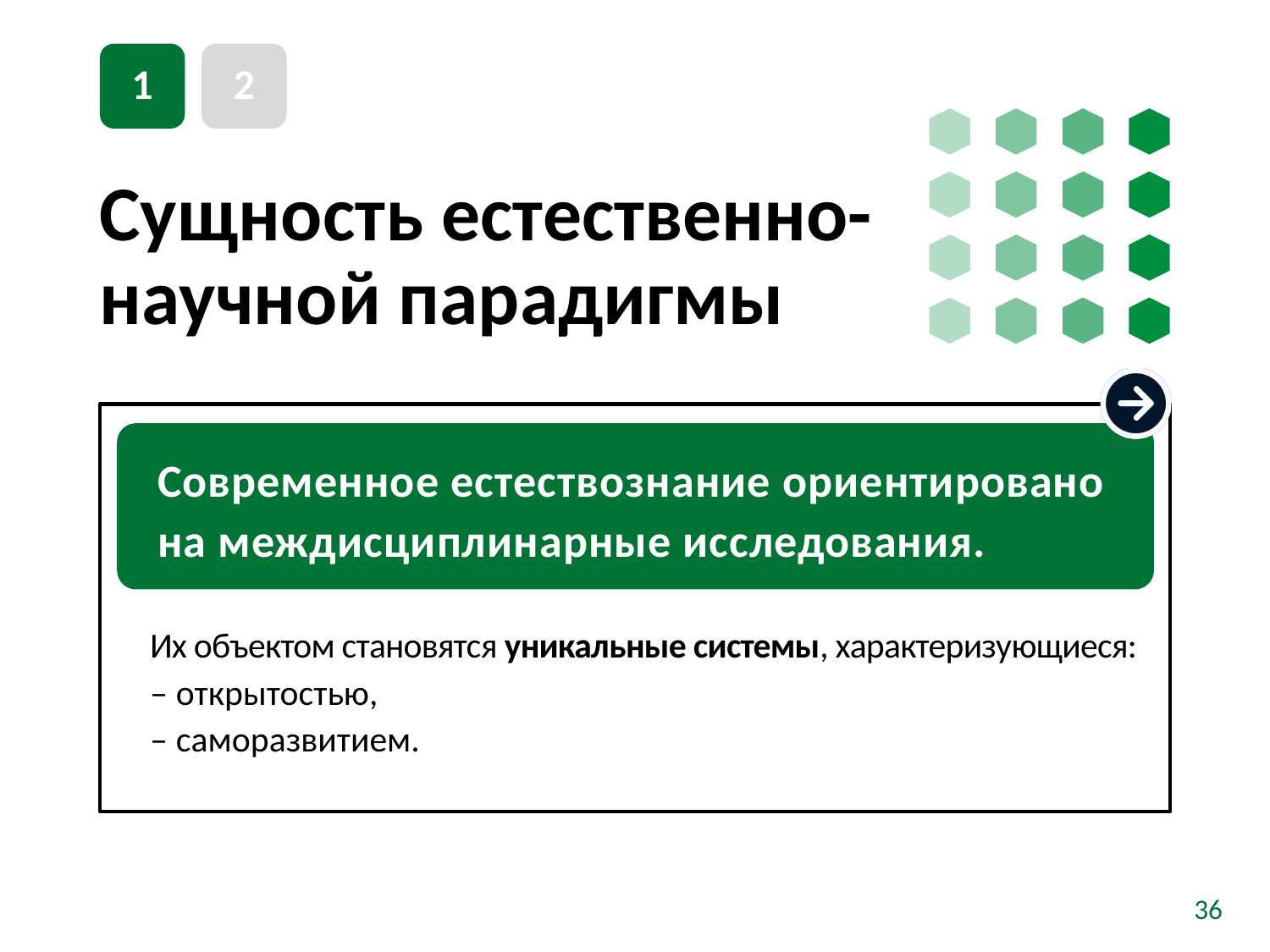

1
2

# Сущность естественно-научной парадигмы

Их объектом становятся уникальные системы, характеризующиеся:
‒ открытостью,
‒ саморазвитием.
Современное естествознание ориентировано на междисциплинарные исследования.
36